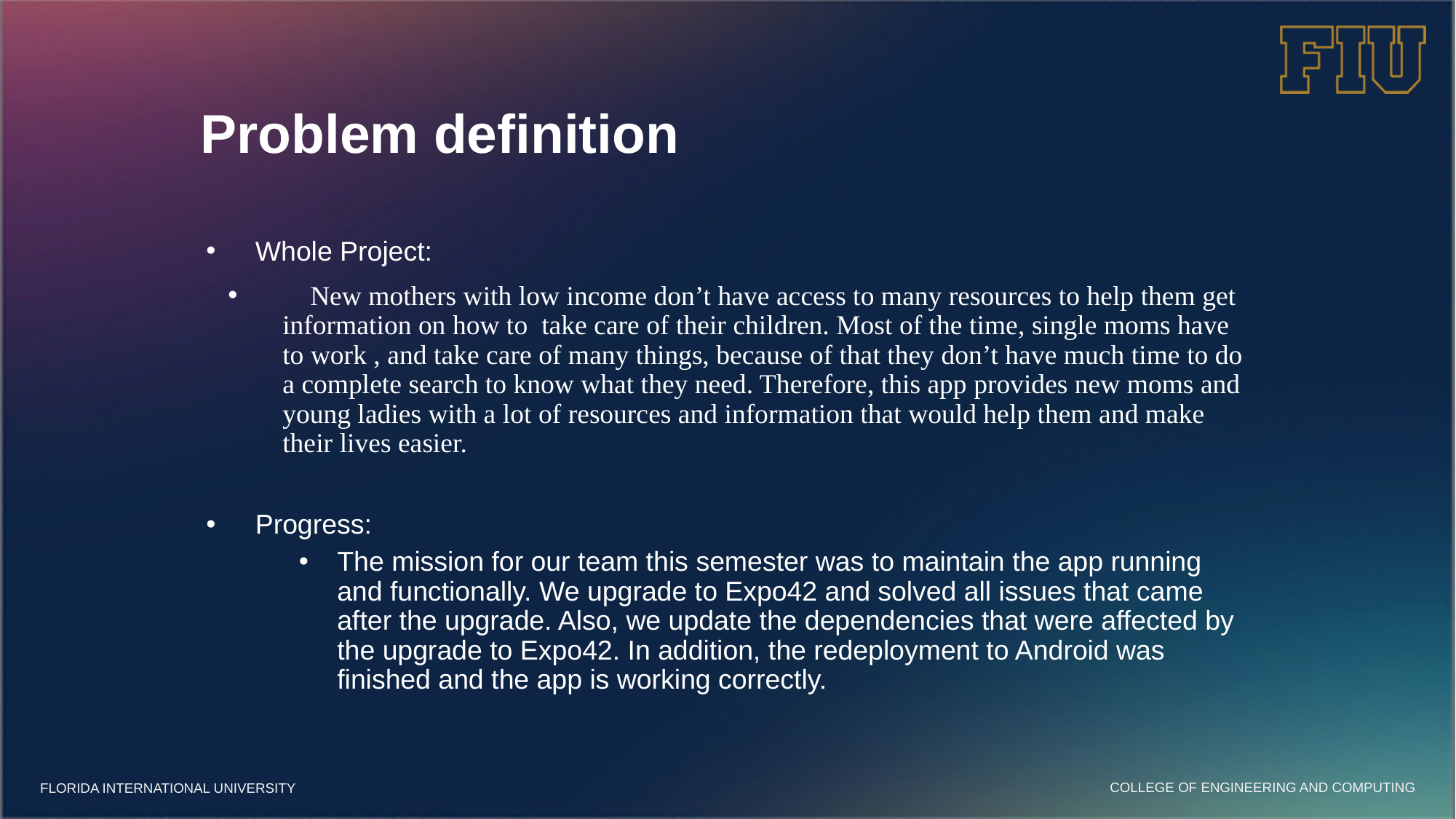

# Problem definition
Whole Project:
    New mothers with low income don’t have access to many resources to help them get information on how to  take care of their children. Most of the time, single moms have to work , and take care of many things, because of that they don’t have much time to do a complete search to know what they need. Therefore, this app provides new moms and young ladies with a lot of resources and information that would help them and make their lives easier.

Progress:
The mission for our team this semester was to maintain the app running and functionally. We upgrade to Expo42 and solved all issues that came after the upgrade. Also, we update the dependencies that were affected by the upgrade to Expo42. In addition, the redeployment to Android was finished and the app is working correctly.